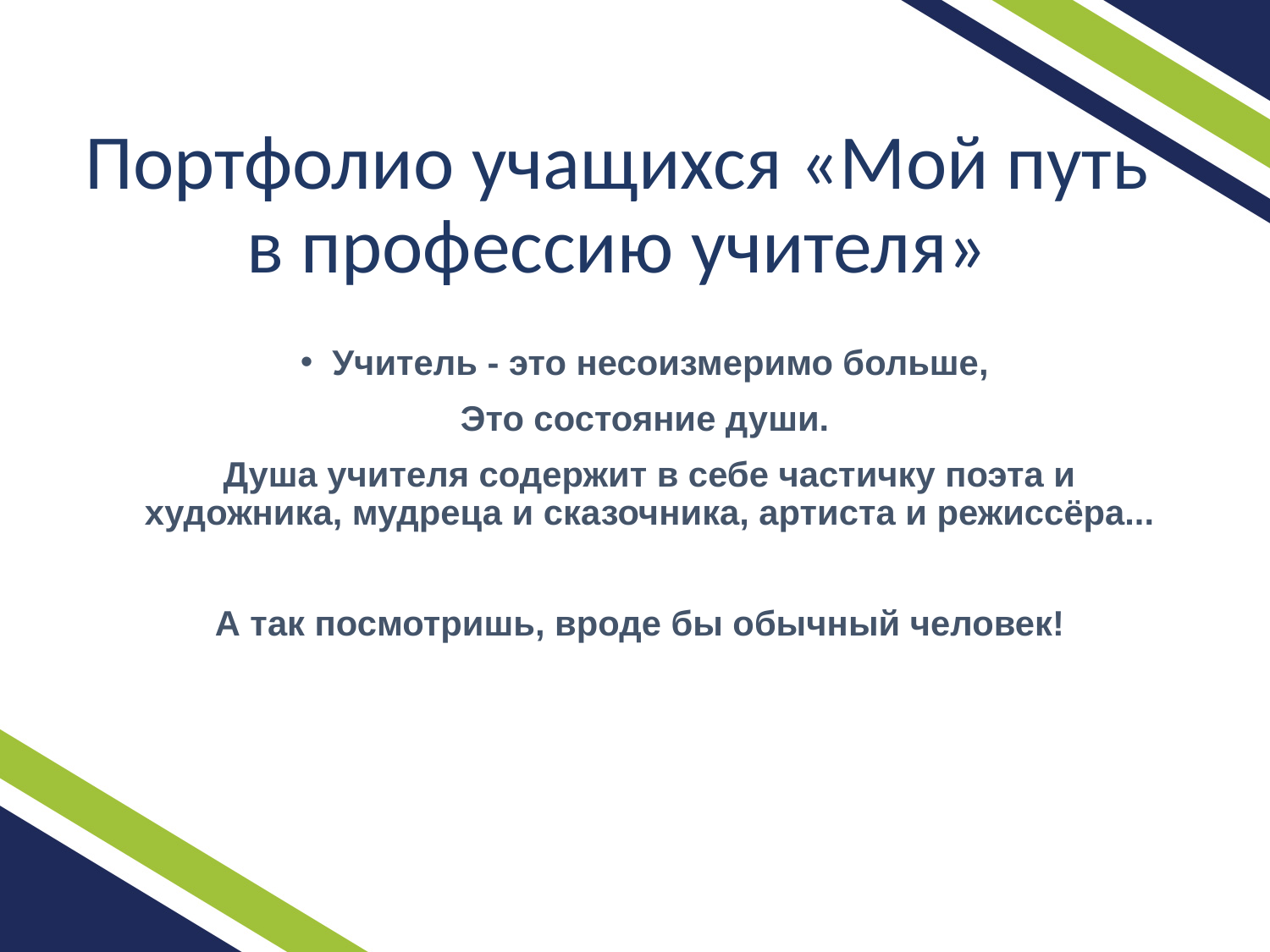

# Портфолио учащихся «Мой путь в профессию учителя»
Учитель - это несоизмеримо больше,
Это состояние души.
Душа учителя содержит в себе частичку поэта и художника, мудреца и сказочника, артиста и режиссёра...

А так посмотришь, вроде бы обычный человек!